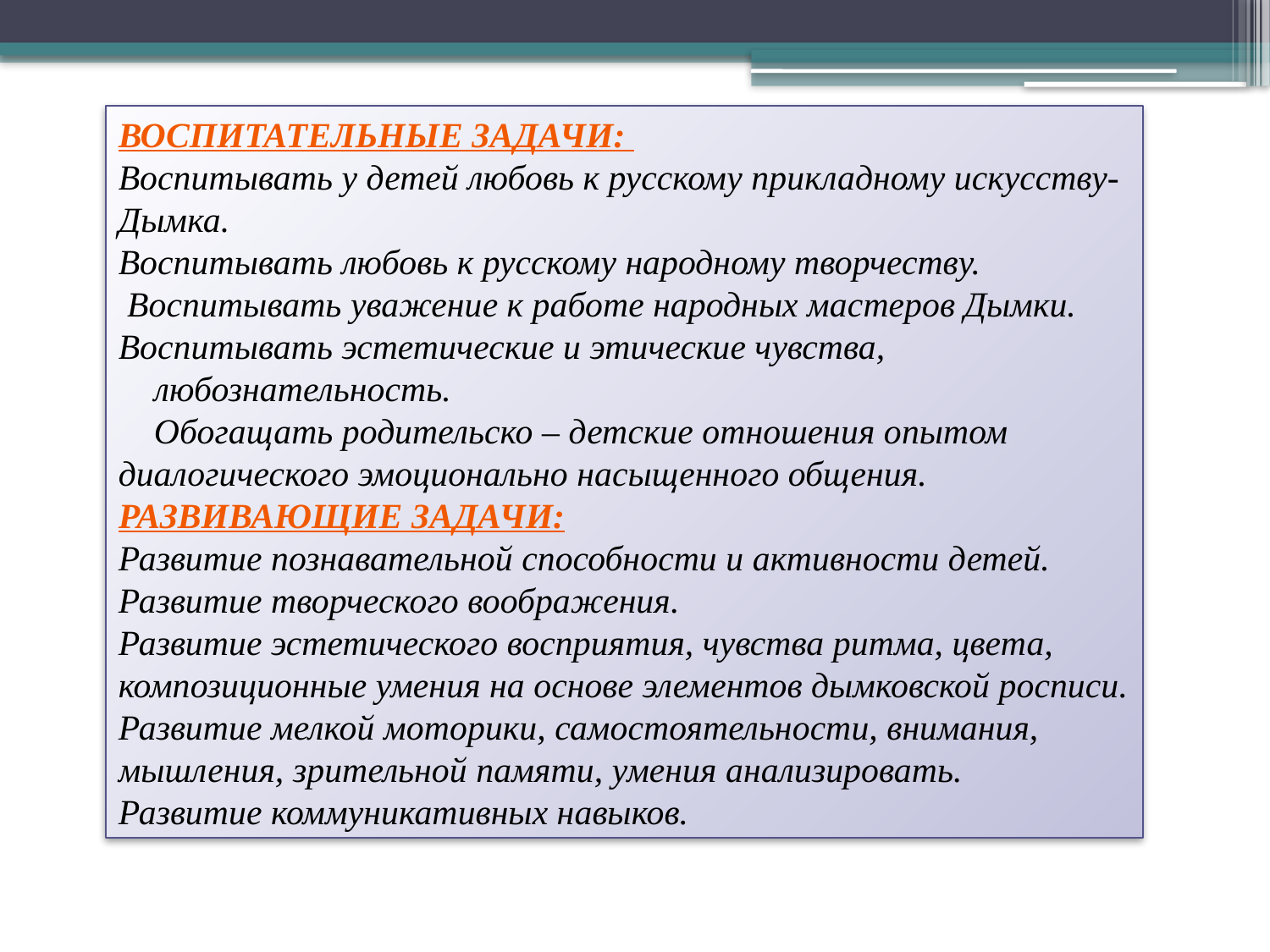

Воспитательные задачи:
Воспитывать у детей любовь к русскому прикладному искусству- Дымка.
Воспитывать любовь к русскому народному творчеству.
 Воспитывать уважение к работе народных мастеров Дымки.
Воспитывать эстетические и этические чувства,
    любознательность.
    Обогащать родительско – детские отношения опытом диалогического эмоционально насыщенного общения.
Развивающие задачи:
Развитие познавательной способности и активности детей.
Развитие творческого воображения.
Развитие эстетического восприятия, чувства ритма, цвета, композиционные умения на основе элементов дымковской росписи.
Развитие мелкой моторики, самостоятельности, внимания, мышления, зрительной памяти, умения анализировать.
Развитие коммуникативных навыков.